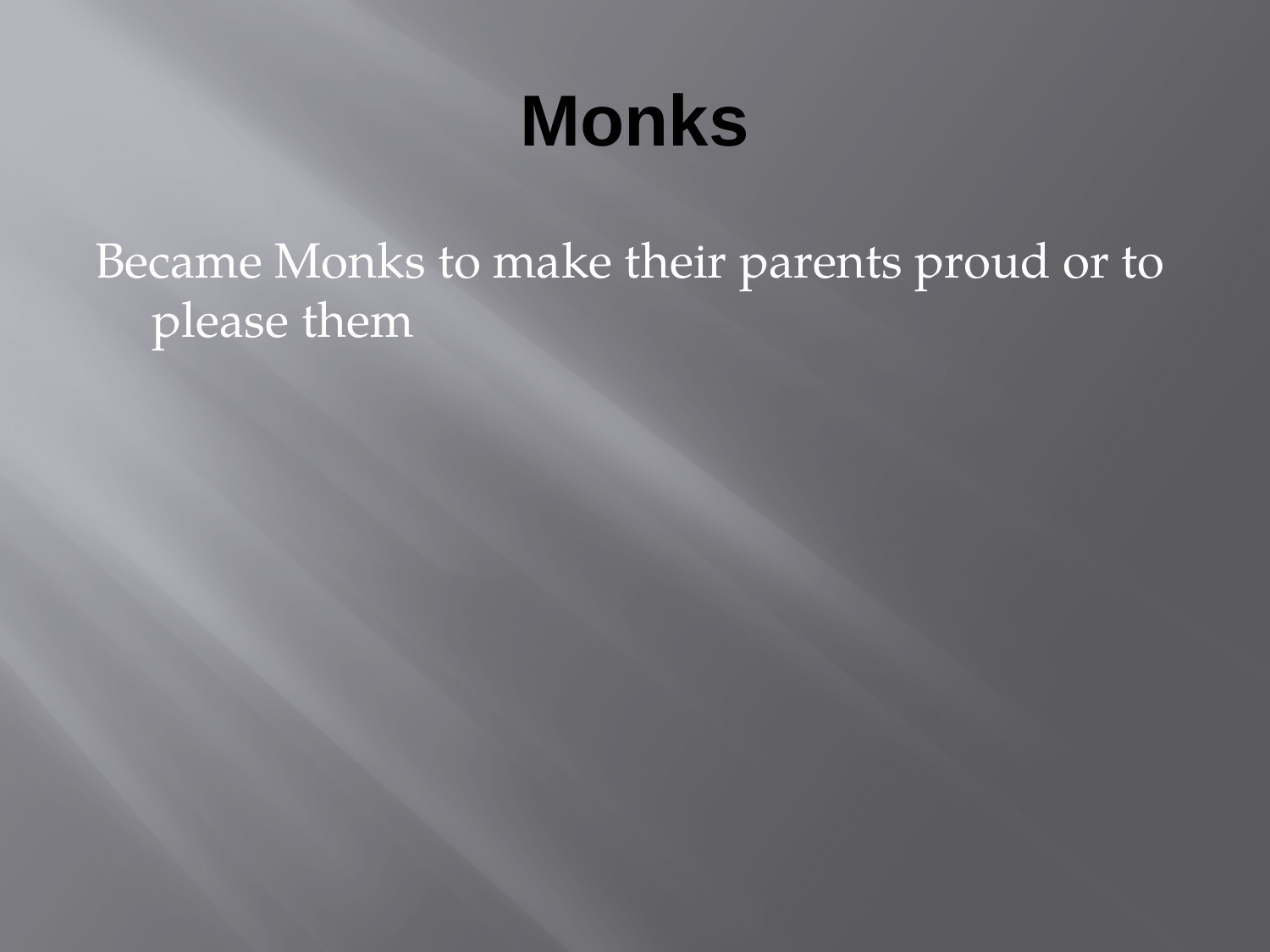

# Monks
Became Monks to make their parents proud or to please them